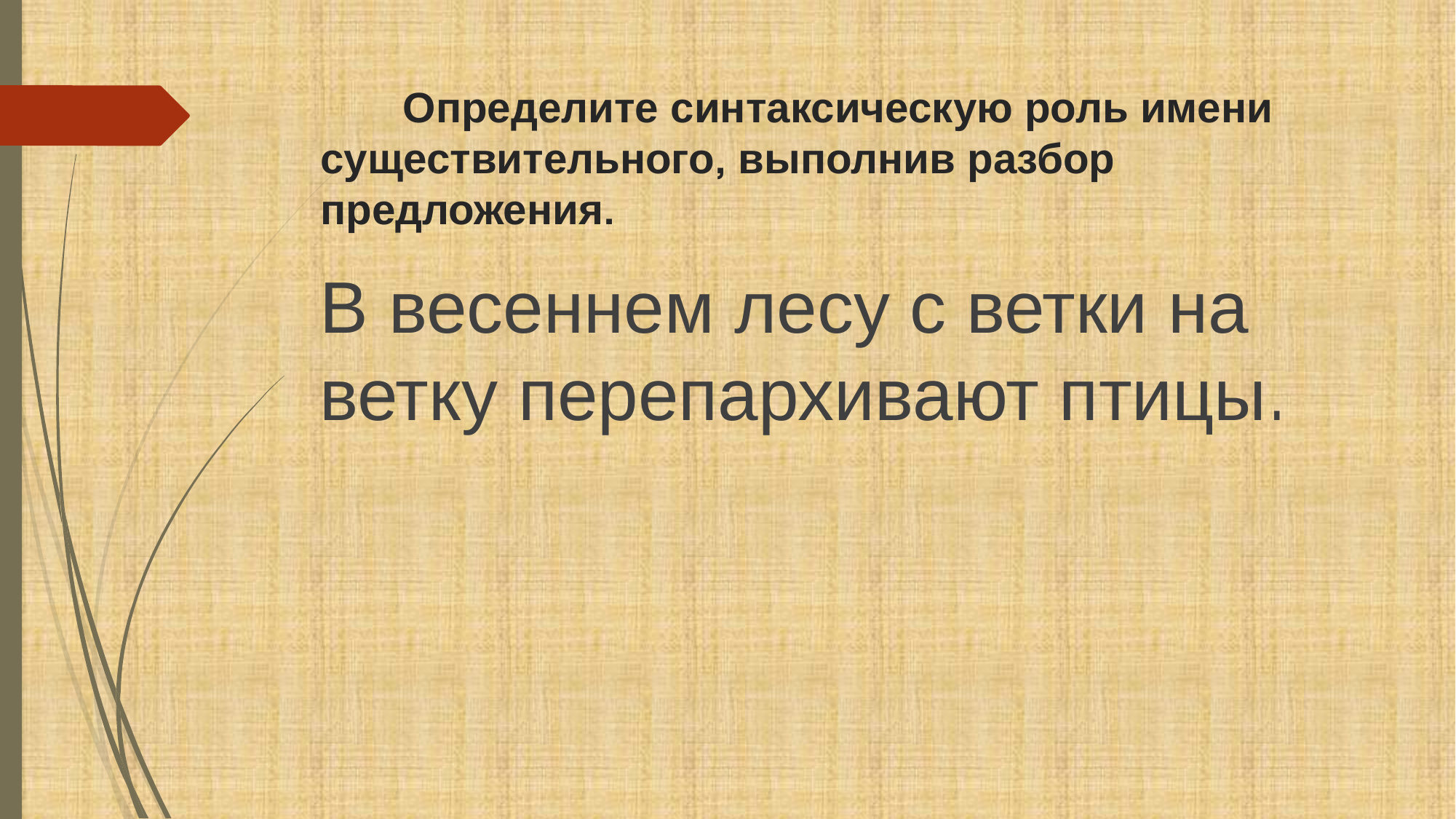

# Определите синтаксическую роль имени существительного, выполнив разбор предложения.
В весеннем лесу с ветки на ветку перепархивают птицы.